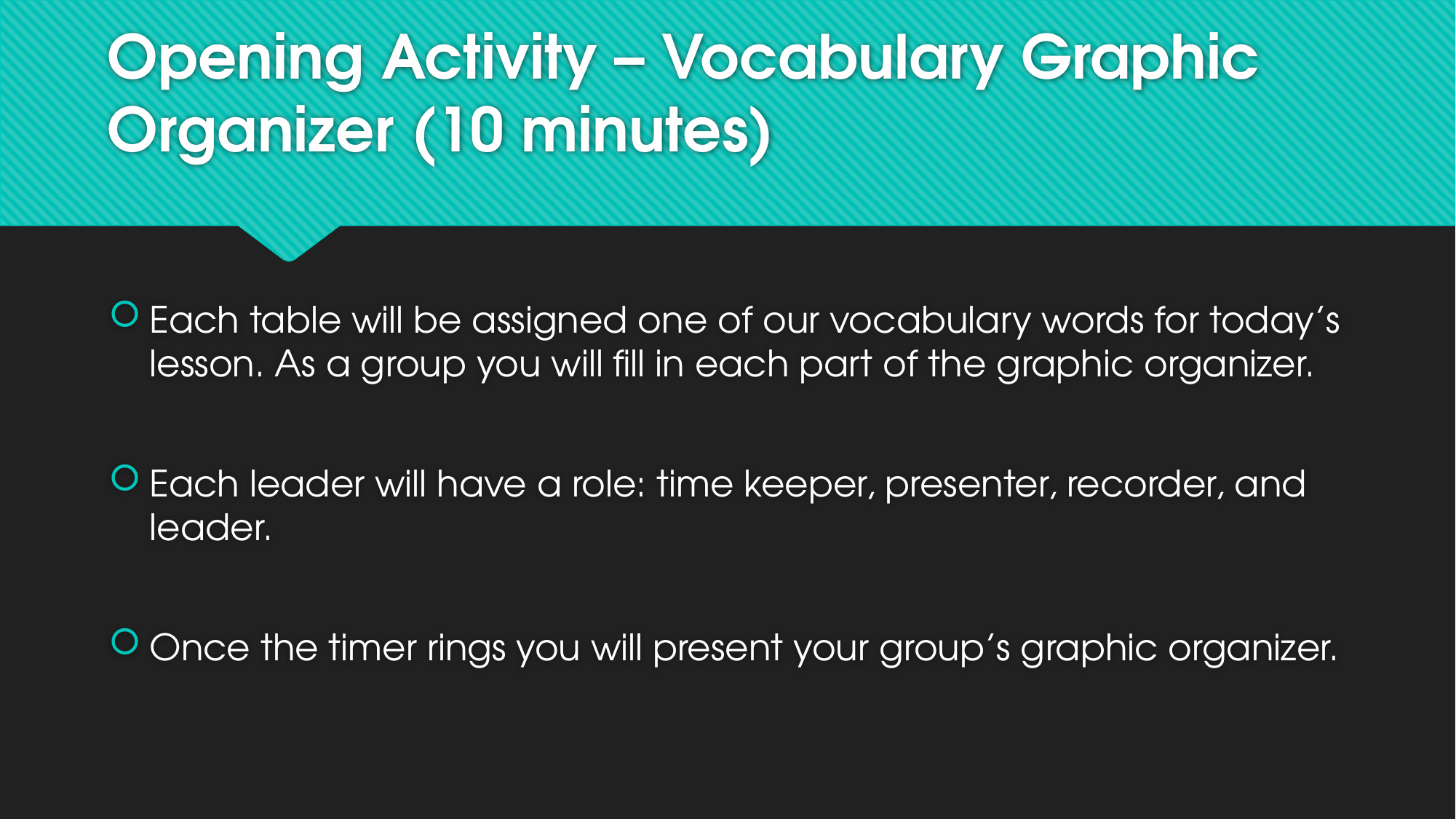

# Opening Activity – Vocabulary Graphic Organizer (10 minutes)
Each table will be assigned one of our vocabulary words for today’s lesson. As a group you will fill in each part of the graphic organizer.

Each leader will have a role: time keeper, presenter, recorder, and leader.

Once the timer rings you will present your group’s graphic organizer.